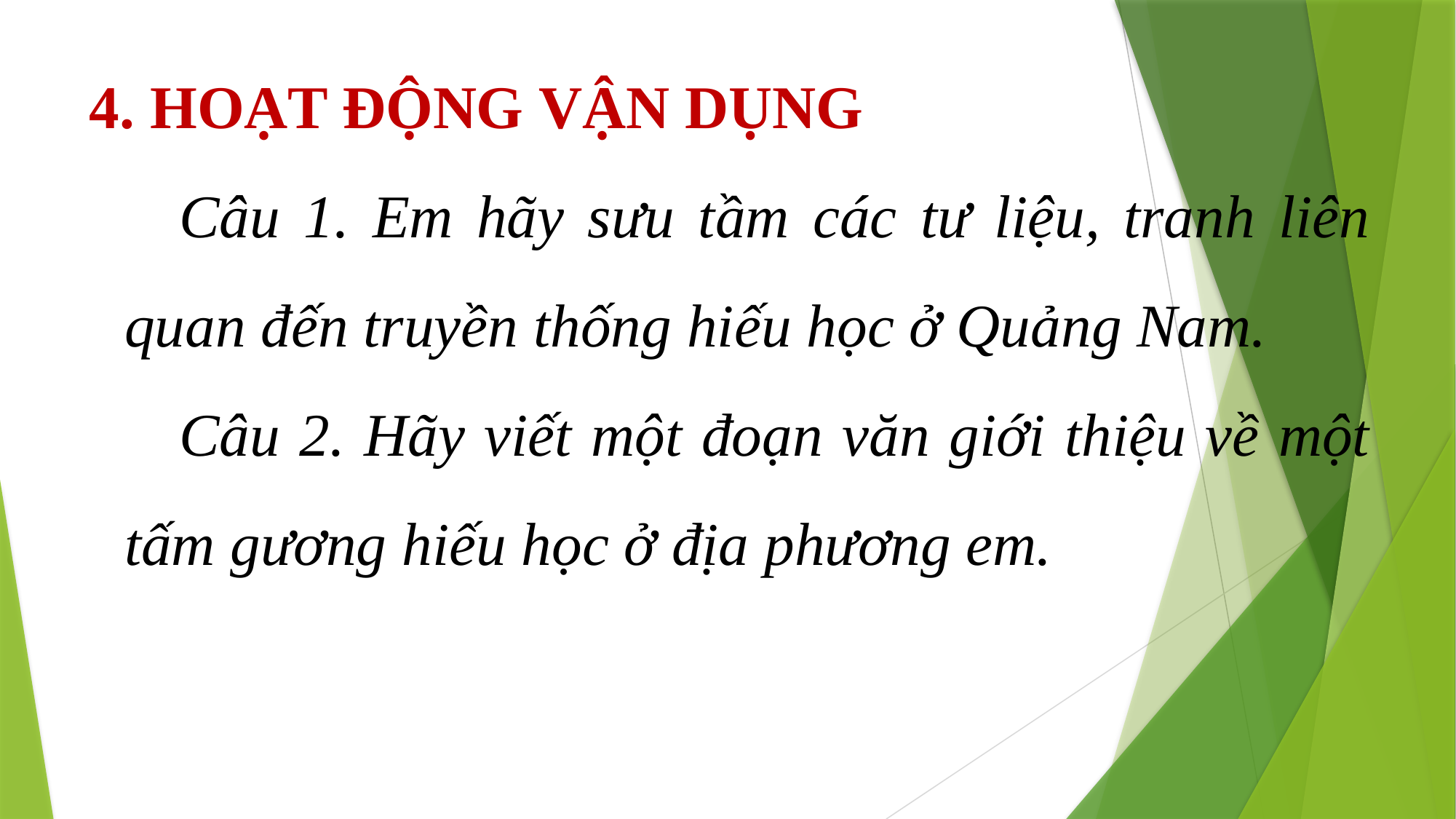

4. HOẠT ĐỘNG VẬN DỤNG
Câu 1. Em hãy sưu tầm các tư liệu, tranh liên quan đến truyền thống hiếu học ở Quảng Nam.
Câu 2. Hãy viết một đoạn văn giới thiệu về một tấm gương hiếu học ở địa phương em.